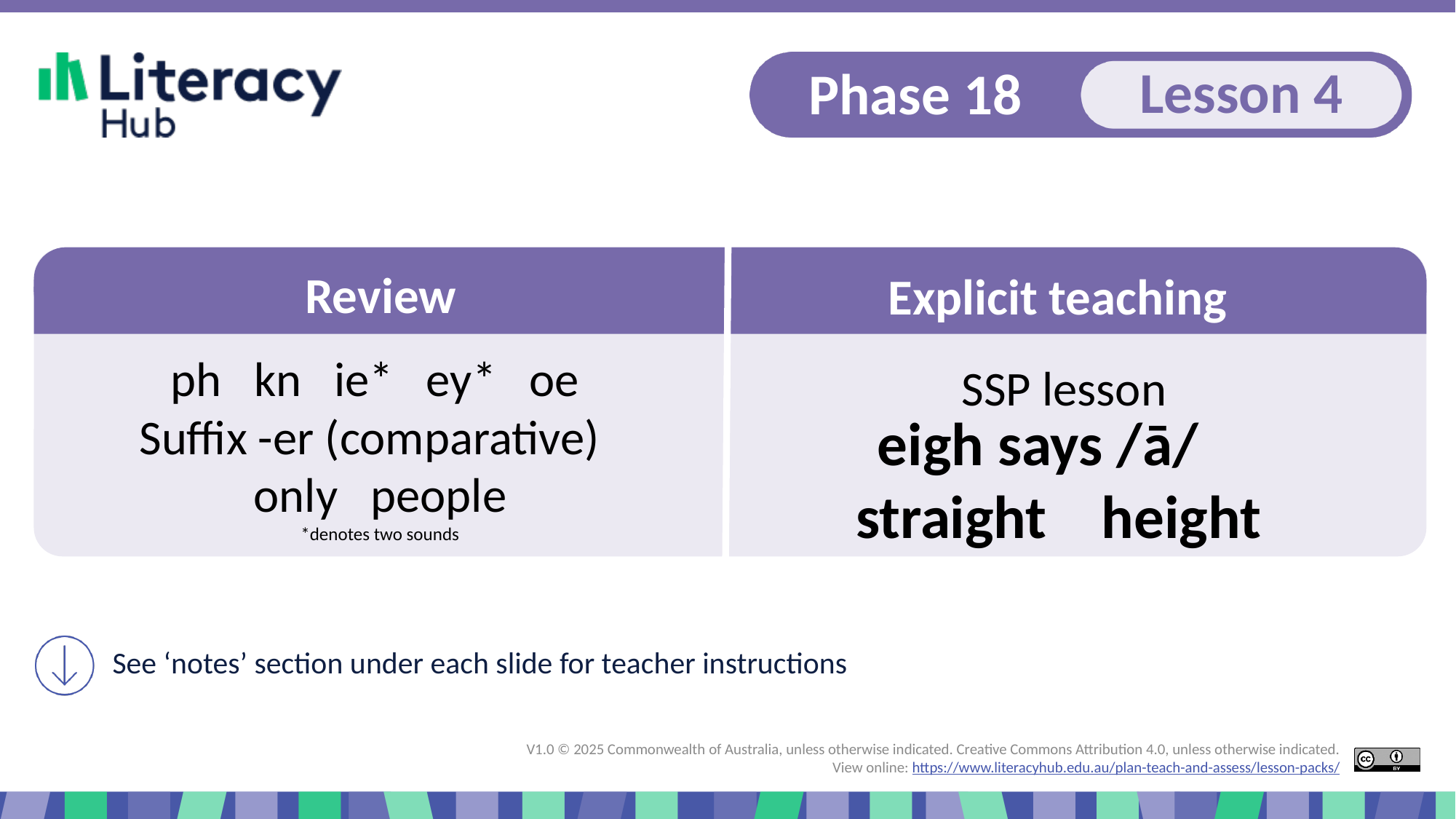

Slide 1 Explicit teaching Phase 18, lesson 4. eigh says /ā
ph   kn   ie*   ey*   oe
Suffix -er (comparative)
only   people
*denotes two sounds

eigh says /ā/
straight    height